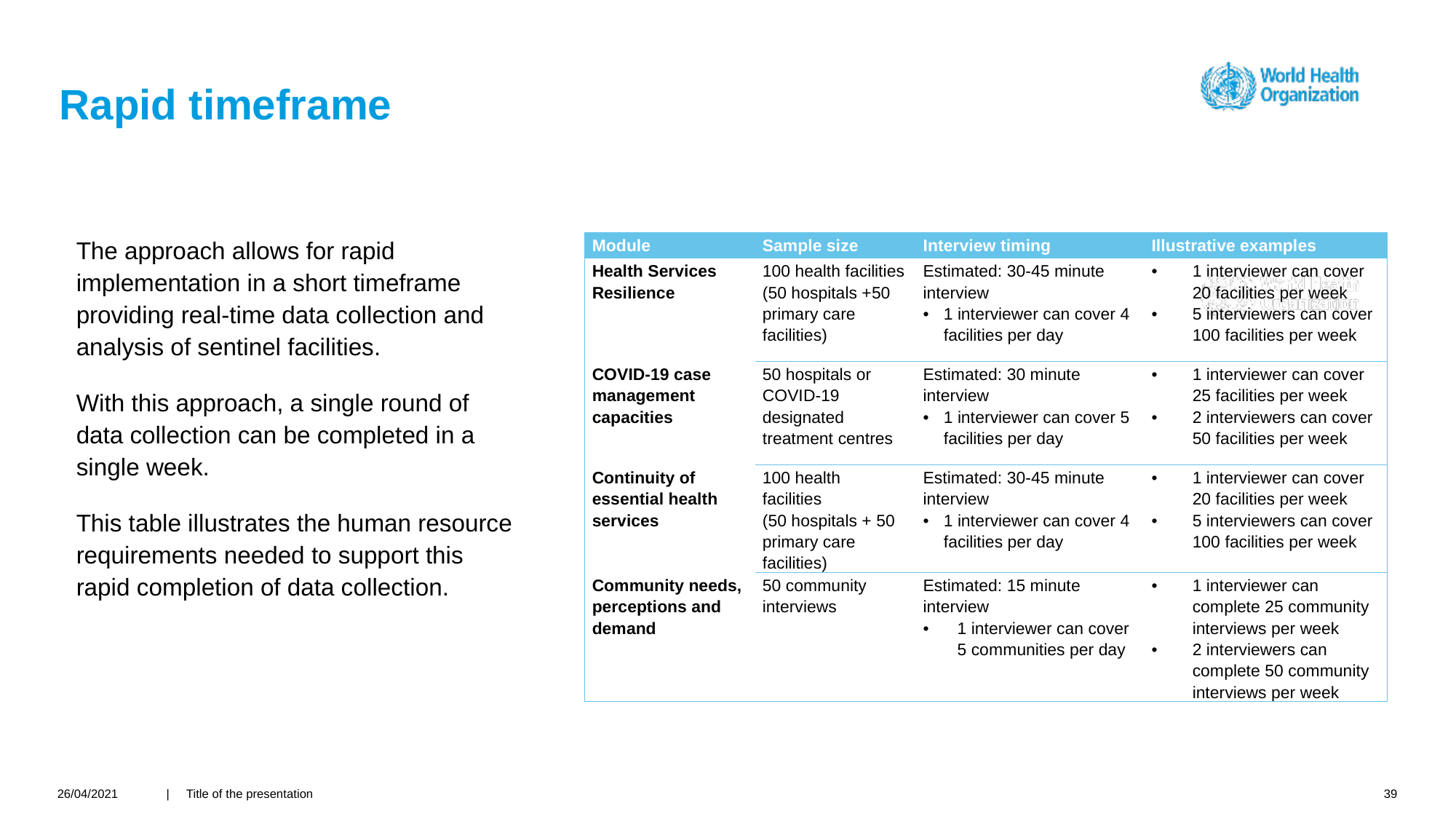

# Rapid timeframe

The approach allows for rapid implementation in a short timeframe providing real-time data collection and analysis of sentinel facilities.
With this approach, a single round of data collection can be completed in a single week.
This table illustrates the human resource requirements needed to support this rapid completion of data collection.

| Module | Sample size | Interview timing | Illustrative examples |
| --- | --- | --- | --- |
| Health Services Resilience | 100 health facilities (50 hospitals +50 primary care facilities) | Estimated: 30-45 minute interview 1 interviewer can cover 4 facilities per day | 1 interviewer can cover 20 facilities per week 5 interviewers can cover 100 facilities per week |
| COVID-19 case management capacities | 50 hospitals or COVID-19 designated treatment centres | Estimated: 30 minute interview 1 interviewer can cover 5 facilities per day | 1 interviewer can cover 25 facilities per week 2 interviewers can cover 50 facilities per week |
| Continuity of essential health services | 100 health facilities  (50 hospitals + 50 primary care facilities) | Estimated: 30-45 minute interview 1 interviewer can cover 4 facilities per day | 1 interviewer can cover 20 facilities per week 5 interviewers can cover 100 facilities per week |
| Community needs, perceptions and demand | 50 community interviews | Estimated: 15 minute interview 1 interviewer can cover 5 communities per day | 1 interviewer can complete 25 community interviews per week 2 interviewers can complete 50 community interviews per week |

26/04/2021
|     Title of the presentation
39